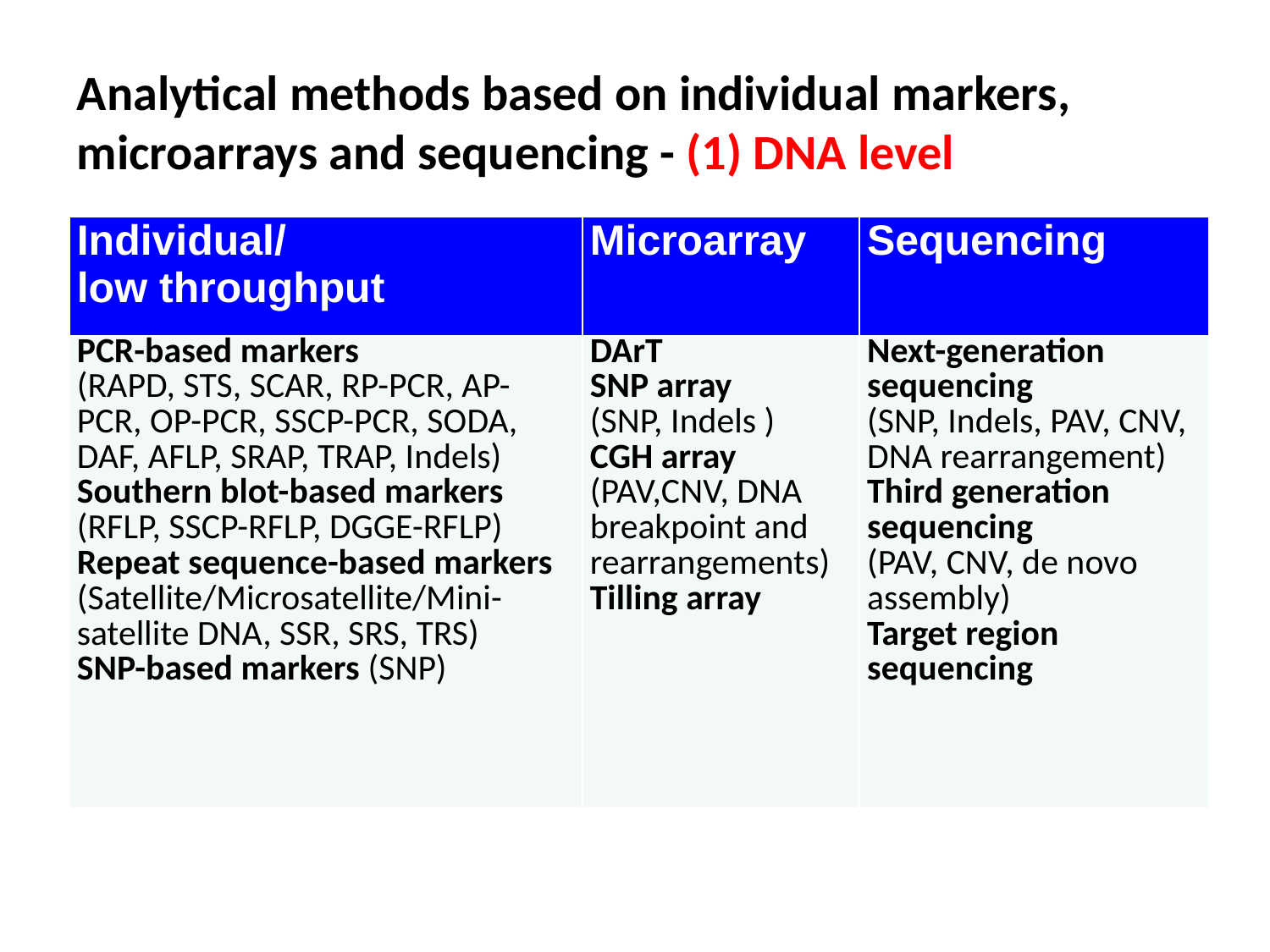

Analytical methods based on individual markers, microarrays and sequencing - (1) DNA level
| Individual/ low throughput | Microarray | Sequencing |
| --- | --- | --- |
| PCR-based markers (RAPD, STS, SCAR, RP-PCR, AP-PCR, OP-PCR, SSCP-PCR, SODA, DAF, AFLP, SRAP, TRAP, Indels) Southern blot-based markers (RFLP, SSCP-RFLP, DGGE-RFLP) Repeat sequence-based markers (Satellite/Microsatellite/Mini- satellite DNA, SSR, SRS, TRS) SNP-based markers (SNP) | DArT SNP array (SNP, Indels ) CGH array (PAV,CNV, DNA breakpoint and rearrangements) Tilling array | Next-generation sequencing (SNP, Indels, PAV, CNV, DNA rearrangement) Third generation sequencing (PAV, CNV, de novo assembly) Target region sequencing |